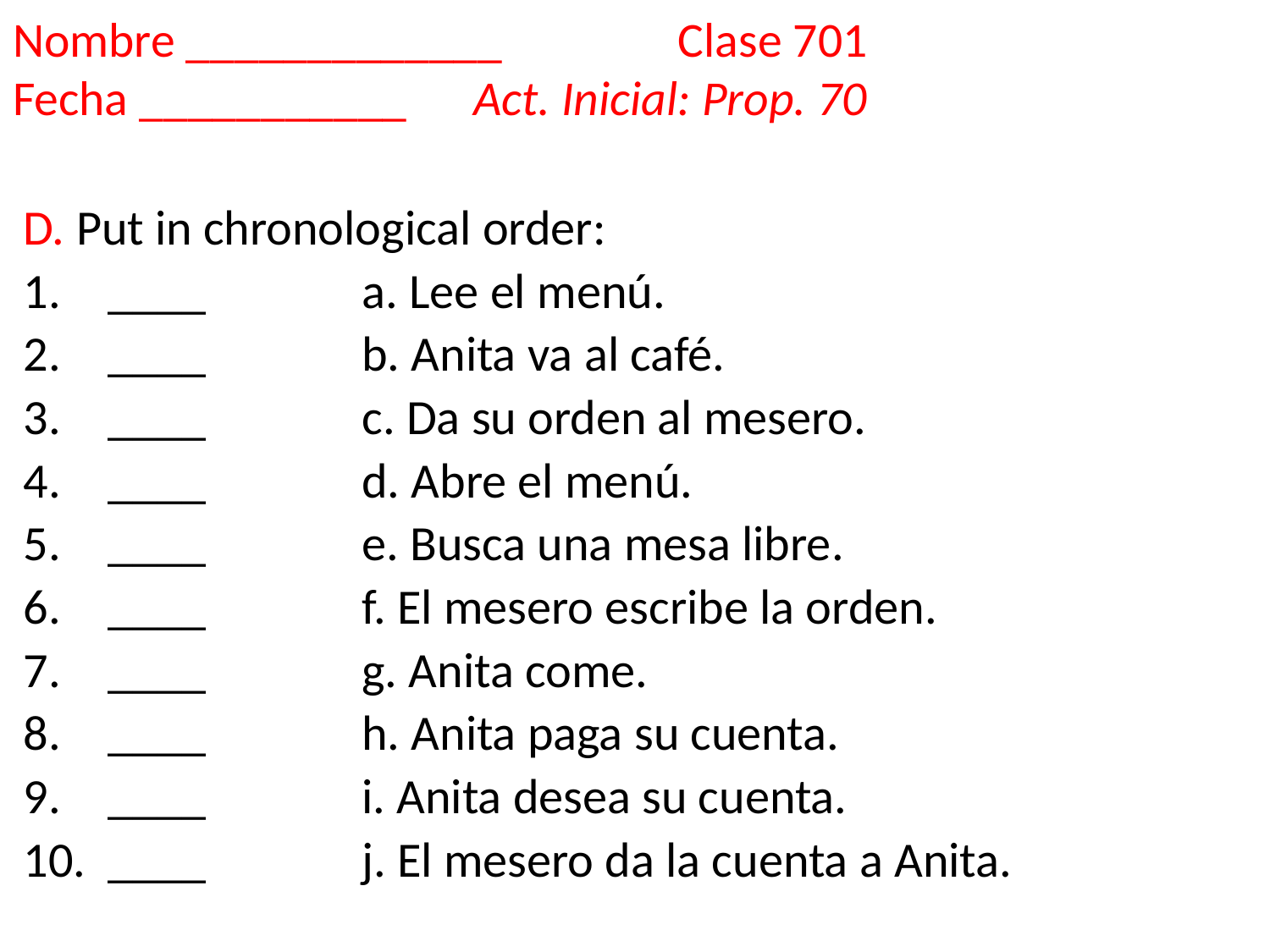

# Nombre _____________                Clase 701 Fecha ___________      Act. Inicial: Prop. 70

D. Put in chronological order:
____		a. Lee el menú.
____		b. Anita va al café.
____		c. Da su orden al mesero.
____		d. Abre el menú.
____		e. Busca una mesa libre.
____		f. El mesero escribe la orden.
____		g. Anita come.
____		h. Anita paga su cuenta.
____		i. Anita desea su cuenta.
____		j. El mesero da la cuenta a Anita.